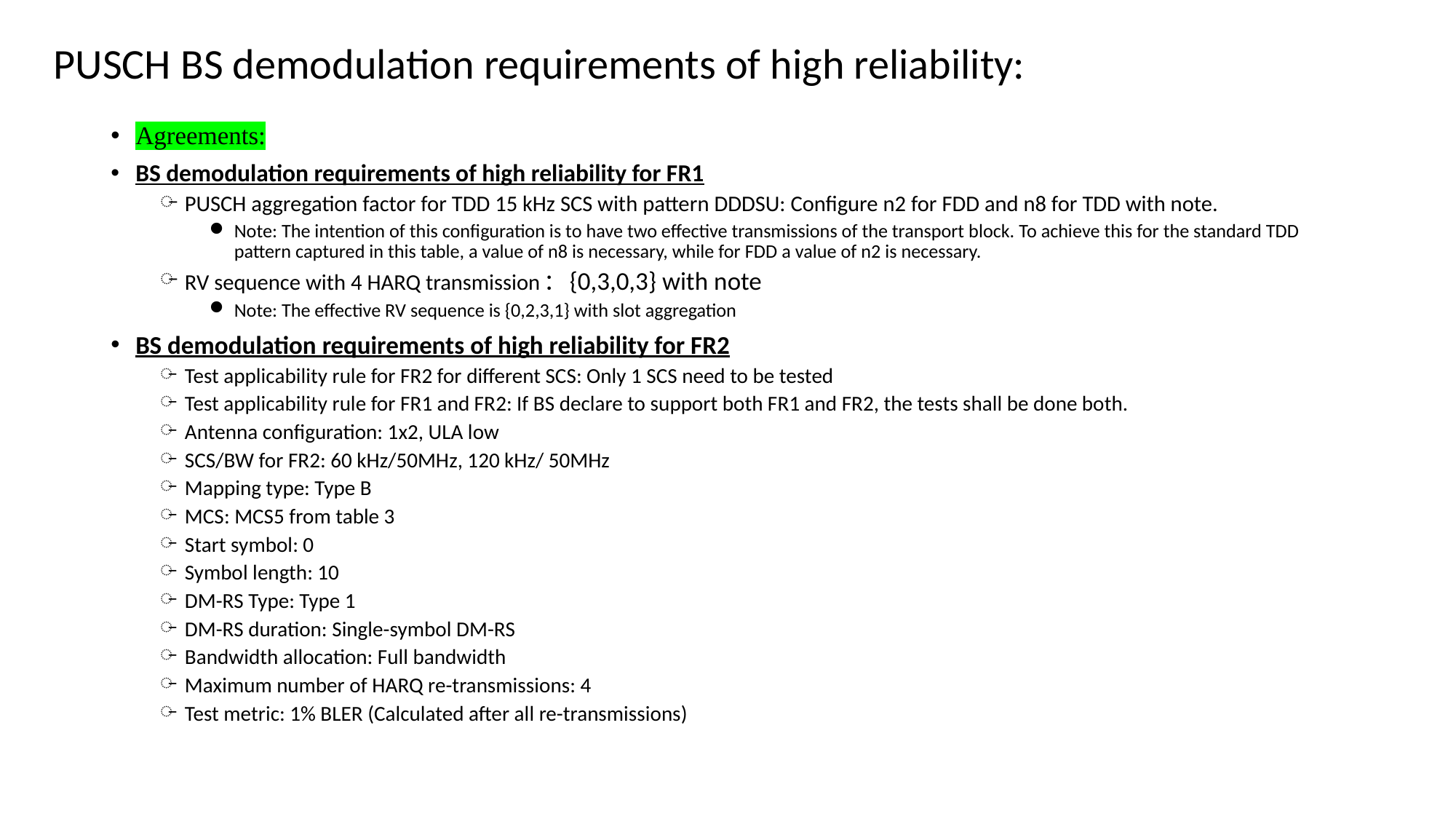

PUSCH BS demodulation requirements of high reliability:
Agreements:
BS demodulation requirements of high reliability for FR1
PUSCH aggregation factor for TDD 15 kHz SCS with pattern DDDSU: Configure n2 for FDD and n8 for TDD with note.
Note: The intention of this configuration is to have two effective transmissions of the transport block. To achieve this for the standard TDD pattern captured in this table, a value of n8 is necessary, while for FDD a value of n2 is necessary.
RV sequence with 4 HARQ transmission：{0,3,0,3} with note
Note: The effective RV sequence is {0,2,3,1} with slot aggregation
BS demodulation requirements of high reliability for FR2
Test applicability rule for FR2 for different SCS: Only 1 SCS need to be tested
Test applicability rule for FR1 and FR2: If BS declare to support both FR1 and FR2, the tests shall be done both.
Antenna configuration: 1x2, ULA low
SCS/BW for FR2: 60 kHz/50MHz, 120 kHz/ 50MHz
Mapping type: Type B
MCS: MCS5 from table 3
Start symbol: 0
Symbol length: 10
DM-RS Type: Type 1
DM-RS duration: Single-symbol DM-RS
Bandwidth allocation: Full bandwidth
Maximum number of HARQ re-transmissions: 4
Test metric: 1% BLER (Calculated after all re-transmissions)